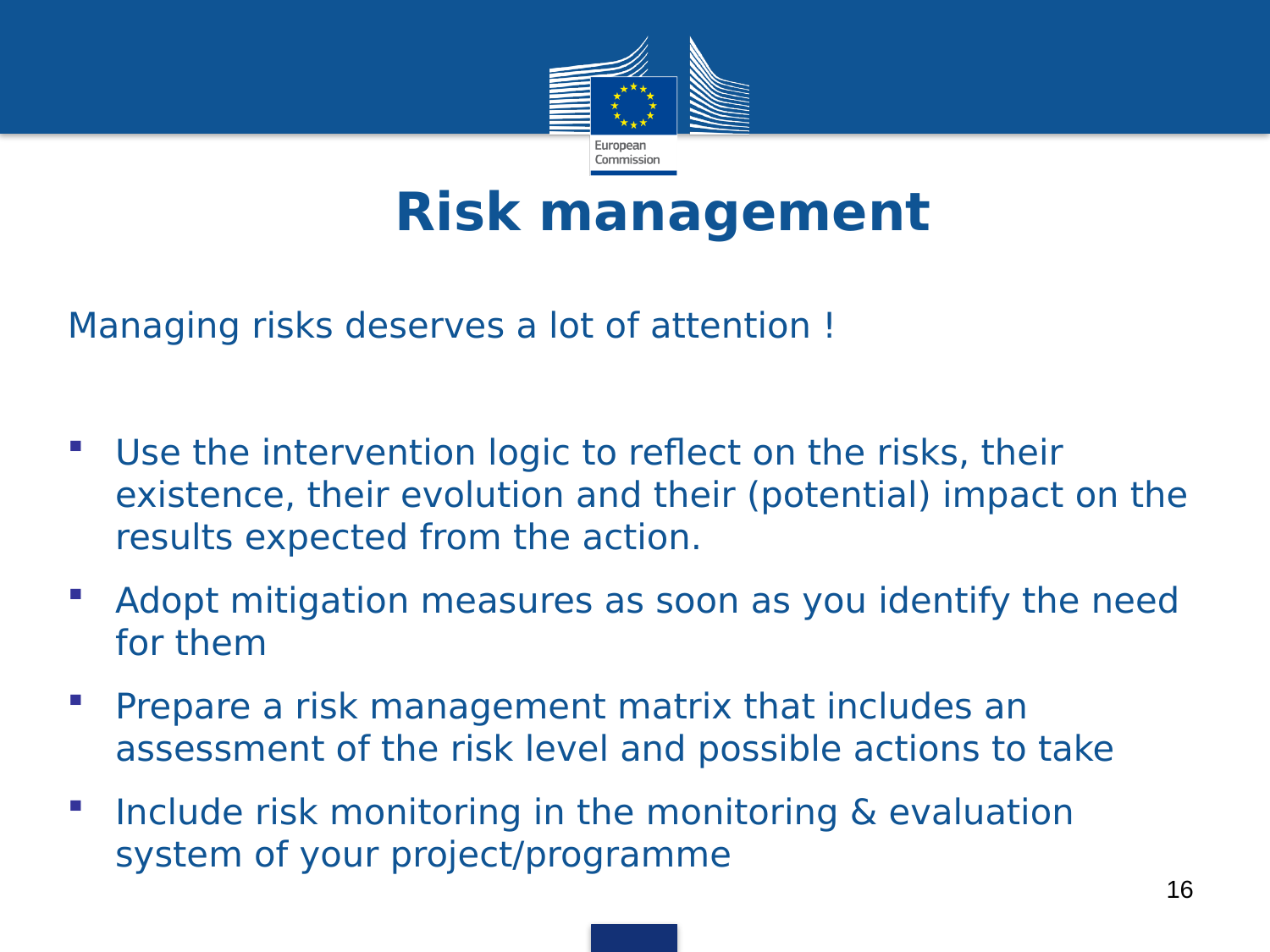

Risk management
Managing risks deserves a lot of attention !

Use the intervention logic to reflect on the risks, their existence, their evolution and their (potential) impact on the results expected from the action.
Adopt mitigation measures as soon as you identify the need for them
Prepare a risk management matrix that includes an assessment of the risk level and possible actions to take
Include risk monitoring in the monitoring & evaluation system of your project/programme

16